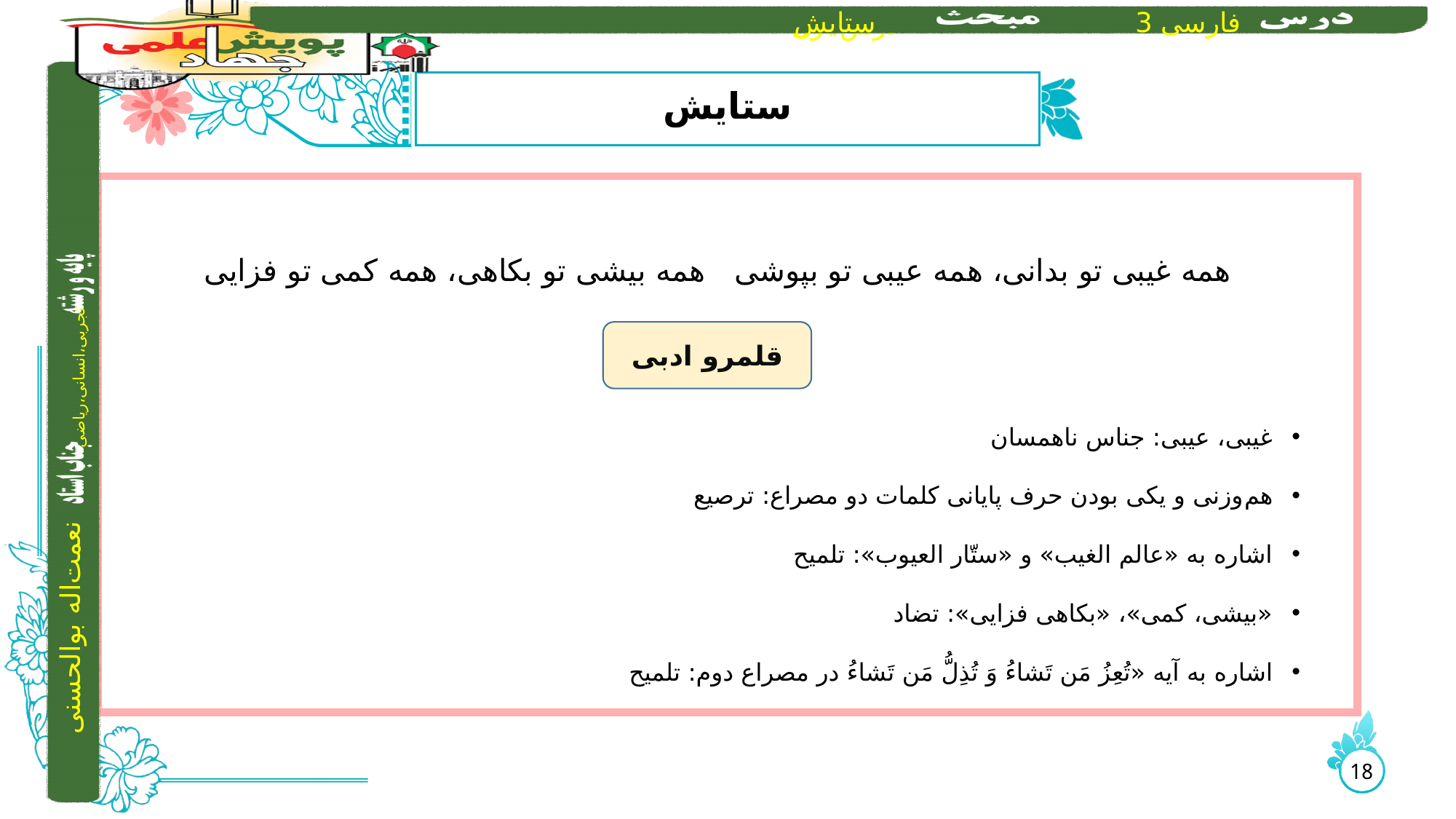

# ستایش
همه غیبی تو بدانی، همه عیبی تو بپوشی   همه بیشی تو بکاهی، همه کمی تو فزایی
غیبی، عیبی: جناس ناهمسان
هم‌وزنی و یکی بودن حرف پایانی کلمات دو مصراع: ترصیع
اشاره به «عالم الغیب» و «ستّار العیوب»: تلمیح
«بیشی، کمی»، «بکاهی فزایی»: تضاد
اشاره به آیه «تُعِزُ مَن تَشاءُ وَ تُذِلُّ مَن تَشاءُ در مصراع دوم: تلمیح